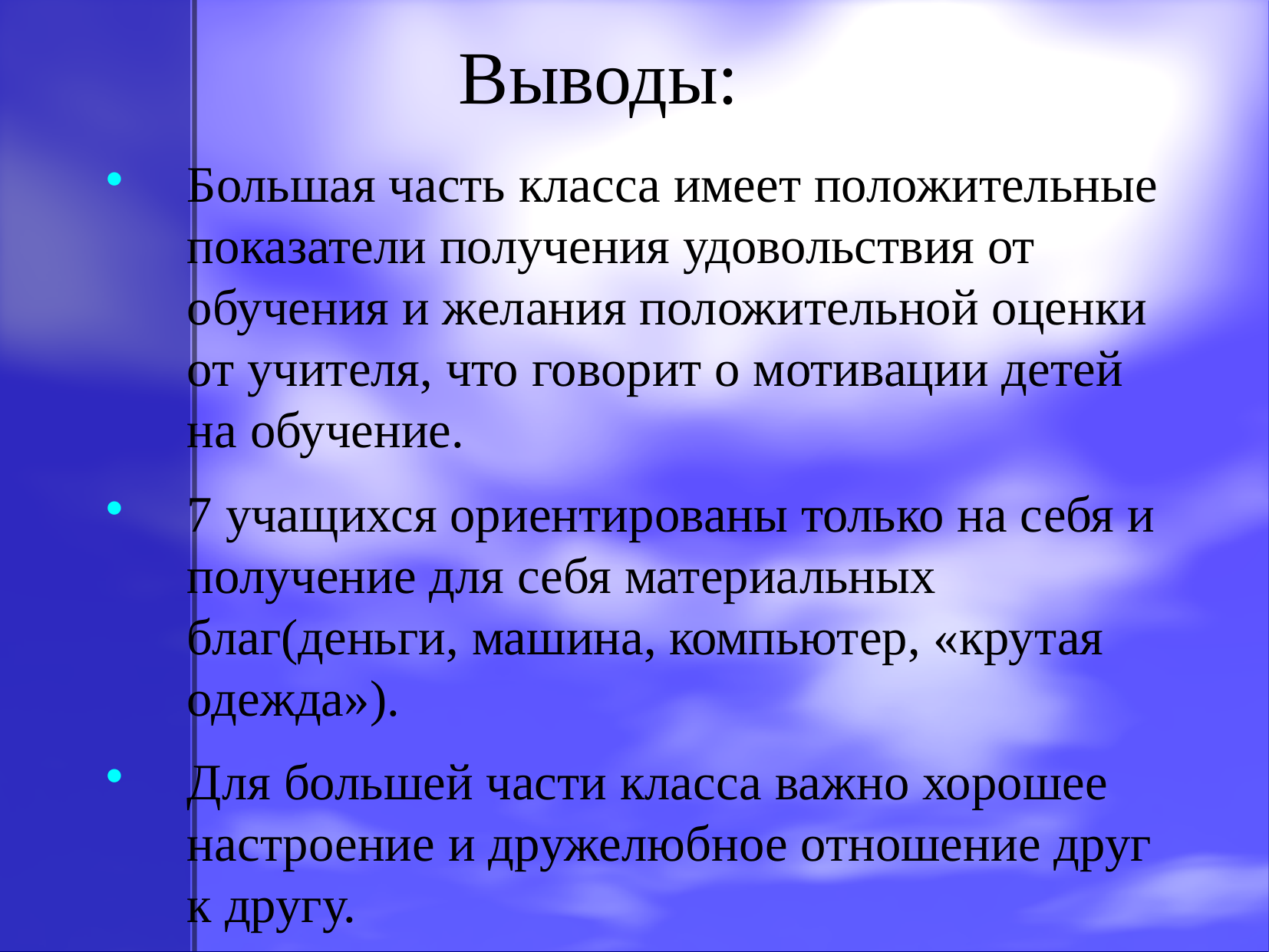

Выводы:
Большая часть класса имеет положительные показатели получения удовольствия от обучения и желания положительной оценки от учителя, что говорит о мотивации детей на обучение.
7 учащихся ориентированы только на себя и получение для себя материальных благ(деньги, машина, компьютер, «крутая одежда»).
Для большей части класса важно хорошее настроение и дружелюбное отношение друг к другу.